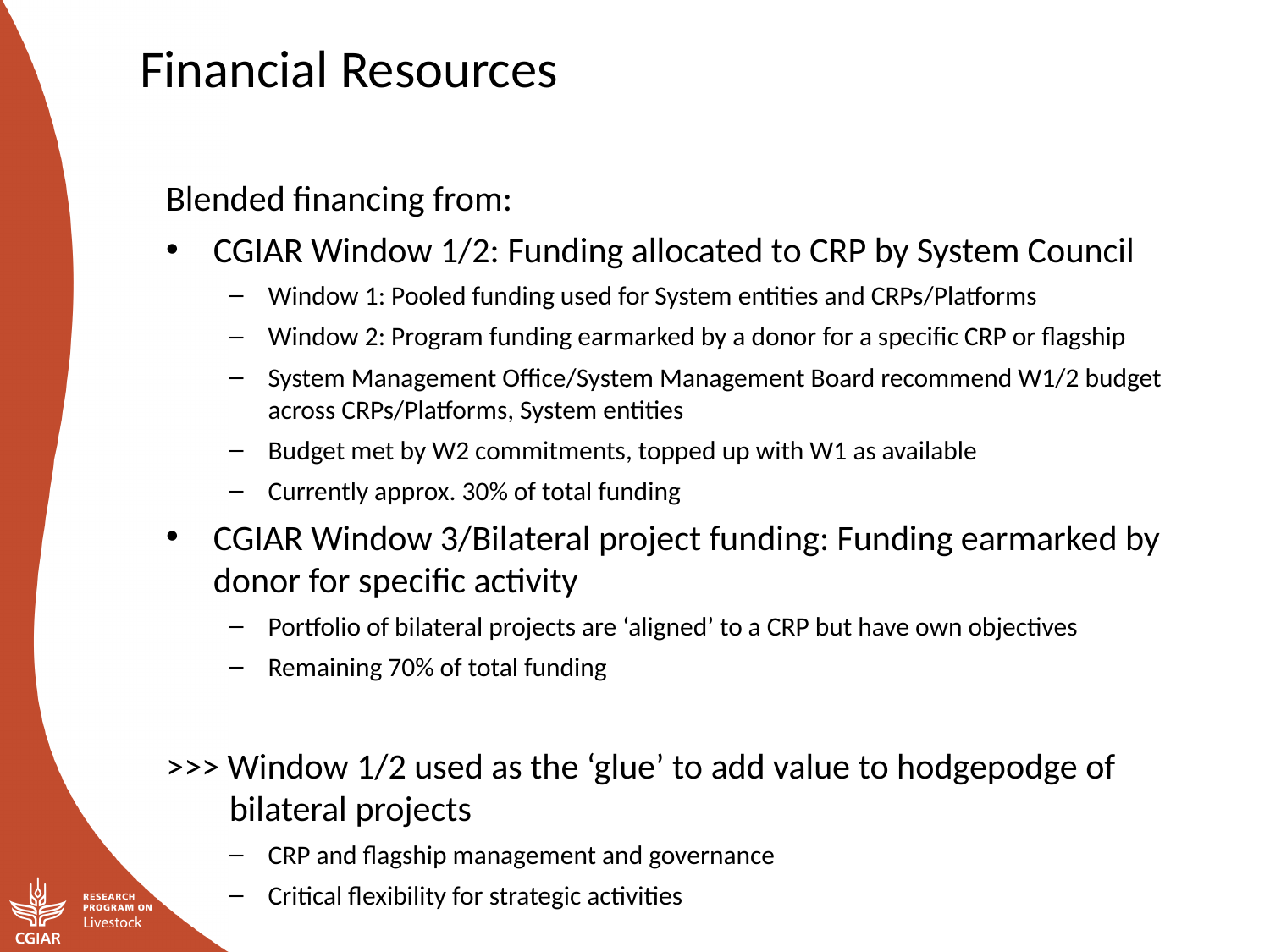

Financial Resources
Blended financing from:
CGIAR Window 1/2: Funding allocated to CRP by System Council
Window 1: Pooled funding used for System entities and CRPs/Platforms
Window 2: Program funding earmarked by a donor for a specific CRP or flagship
System Management Office/System Management Board recommend W1/2 budget across CRPs/Platforms, System entities
Budget met by W2 commitments, topped up with W1 as available
Currently approx. 30% of total funding
CGIAR Window 3/Bilateral project funding: Funding earmarked by donor for specific activity
Portfolio of bilateral projects are ‘aligned’ to a CRP but have own objectives
Remaining 70% of total funding

>>> Window 1/2 used as the ‘glue’ to add value to hodgepodge of bilateral projects
CRP and flagship management and governance
Critical flexibility for strategic activities